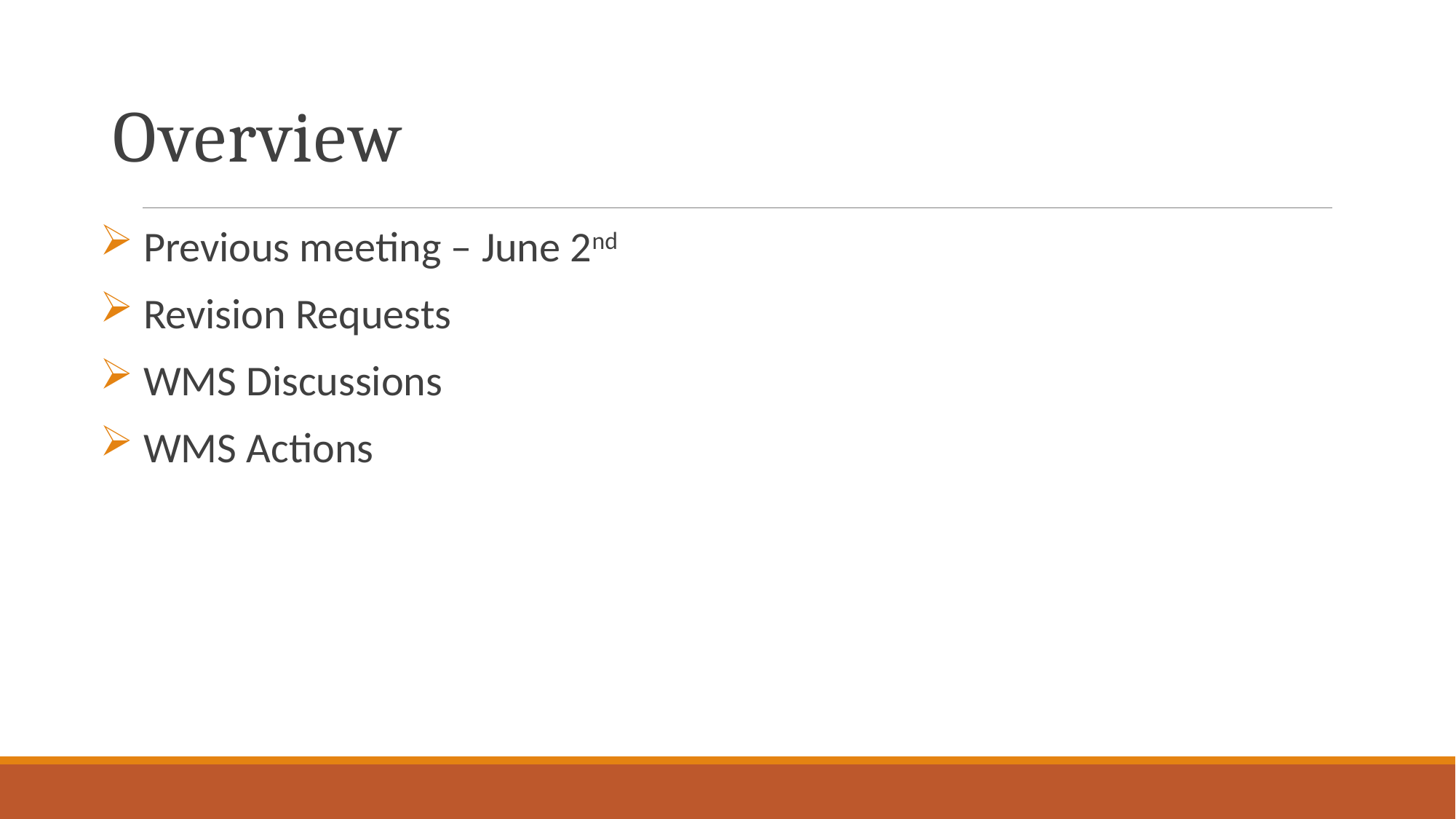

# Overview
 Previous meeting – June 2nd
 Revision Requests
 WMS Discussions
 WMS Actions